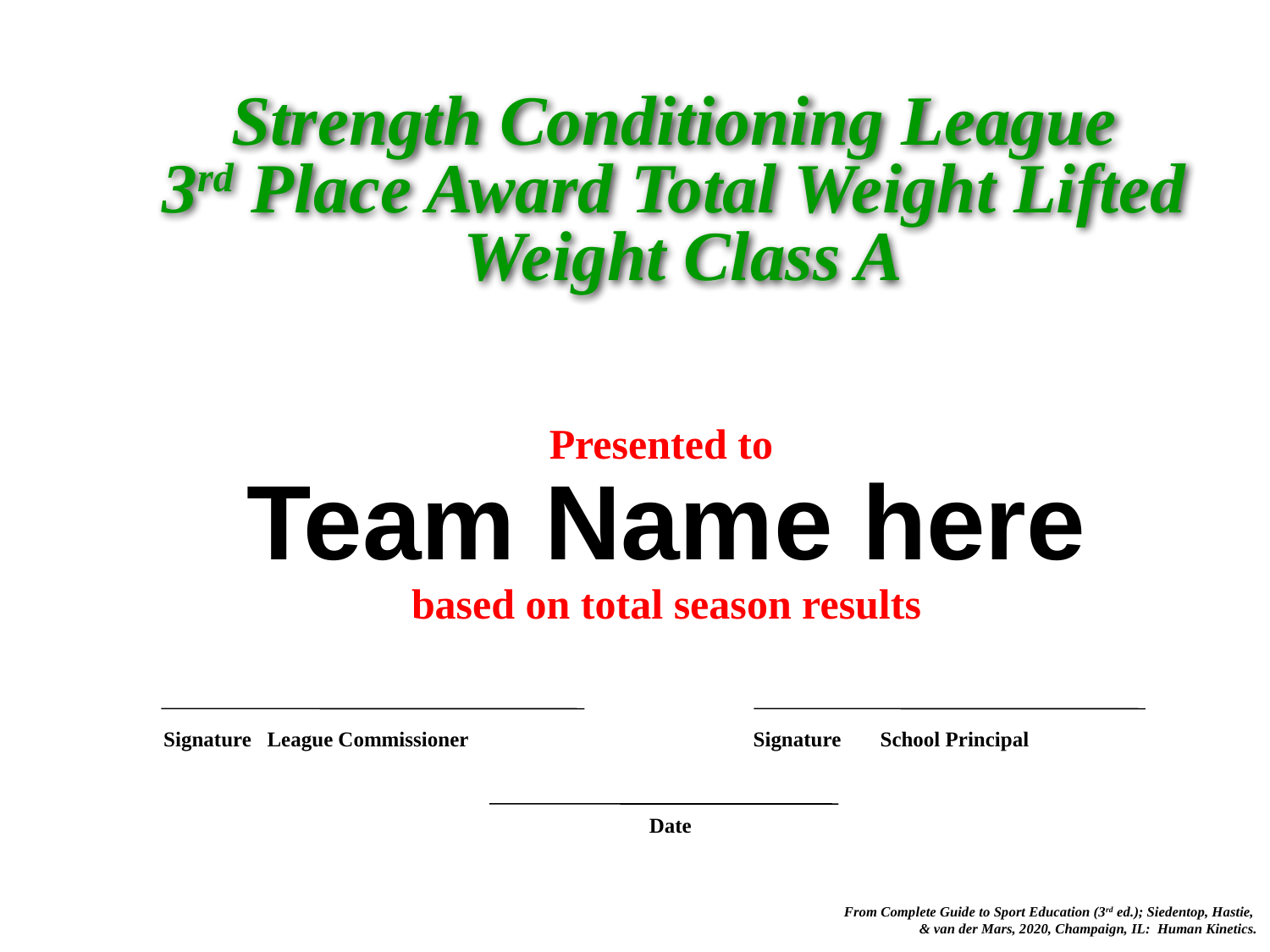

Strength Conditioning League
3rd Place Award Total Weight Lifted
Weight Class A
Presented to
Team Name here
based on total season results

Signature   League Commissioner
Signature	School Principal

Date